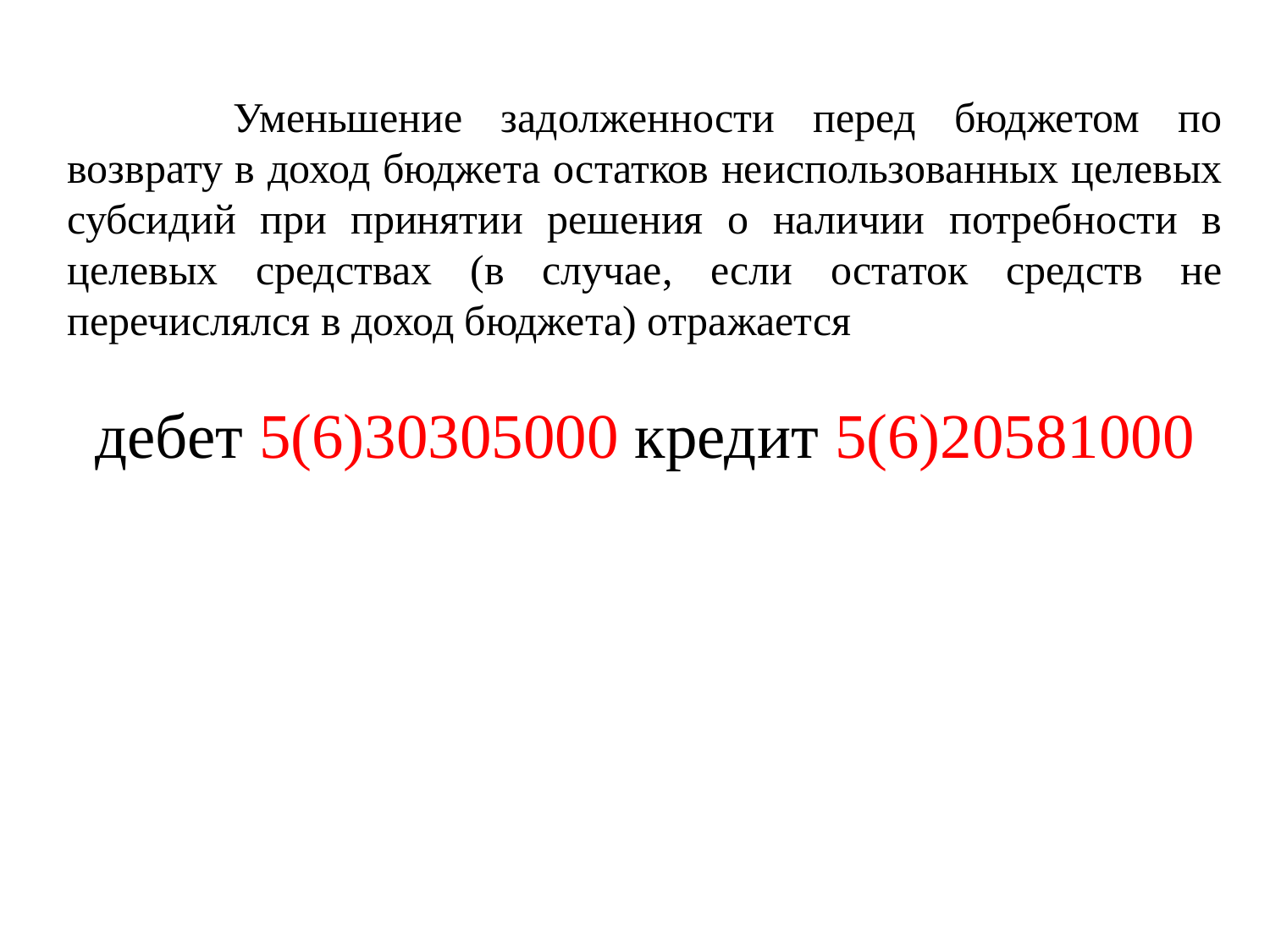

Уменьшение задолженности перед бюджетом по возврату в доход бюджета остатков неиспользованных целевых субсидий при принятии решения о наличии потребности в целевых средствах (в случае, если остаток средств не перечислялся в доход бюджета) отражается

дебет 5(6)30305000 кредит 5(6)20581000